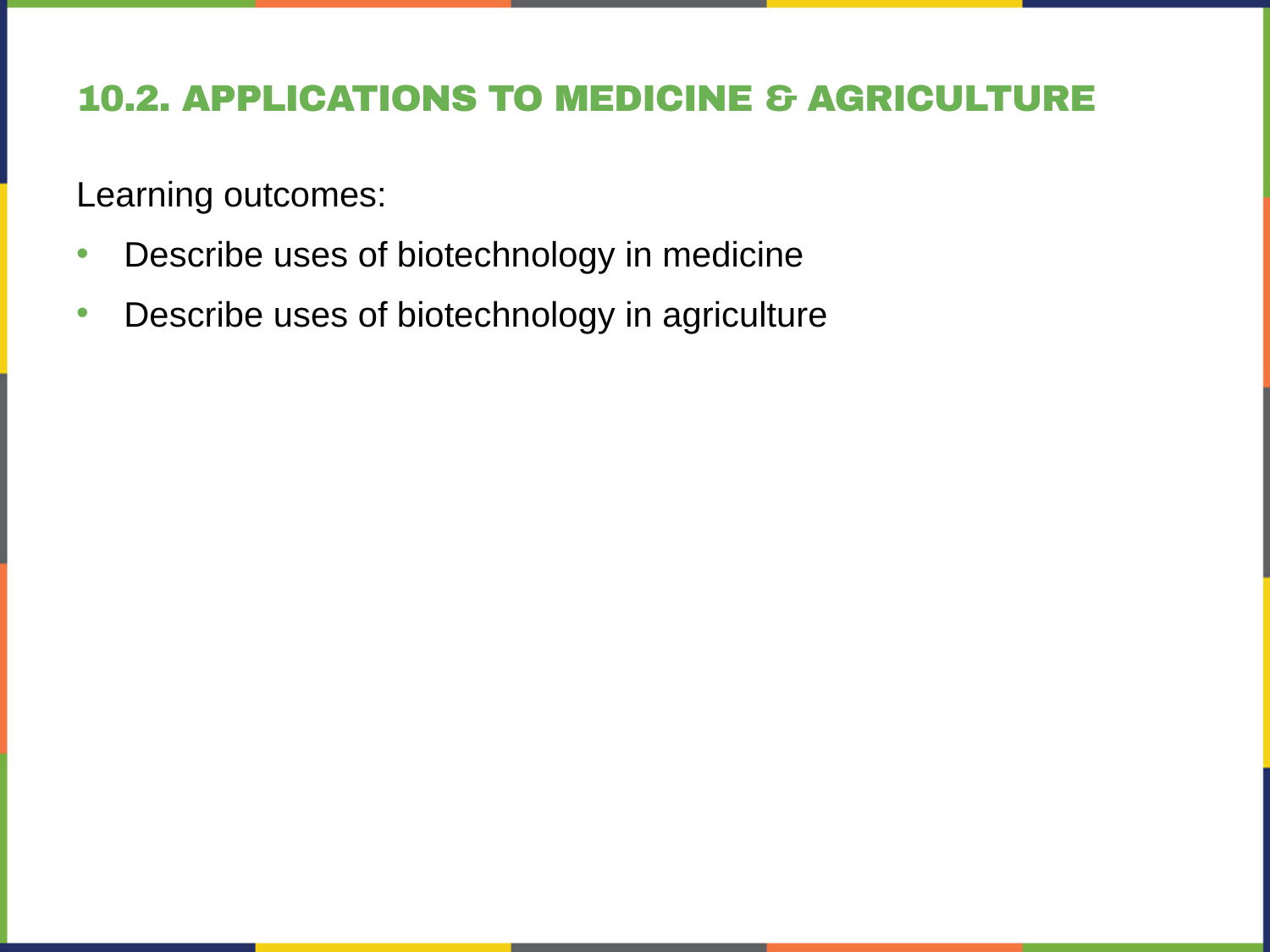

# 10.2. applications to medicine & agriculture
Learning outcomes:
Describe uses of biotechnology in medicine
Describe uses of biotechnology in agriculture